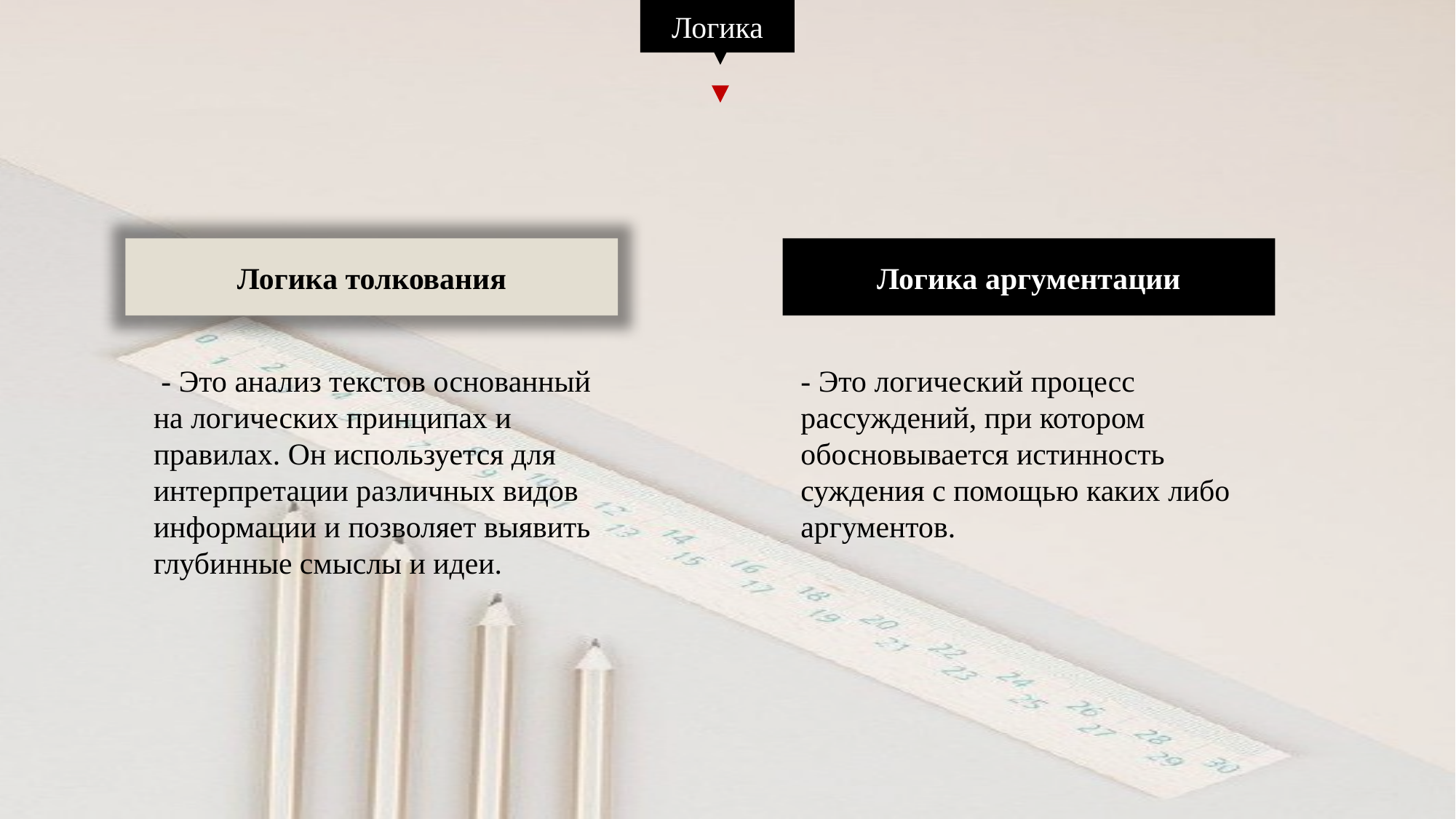

Логика

Логика толкования
Логика аргументации
 - Это анализ текстов основанный на логических принципах и правилах. Он используется для интерпретации различных видов информации и позволяет выявить глубинные смыслы и идеи.
- Это логический процесс рассуждений, при котором обосновывается истинность суждения с помощью каких либо аргументов.